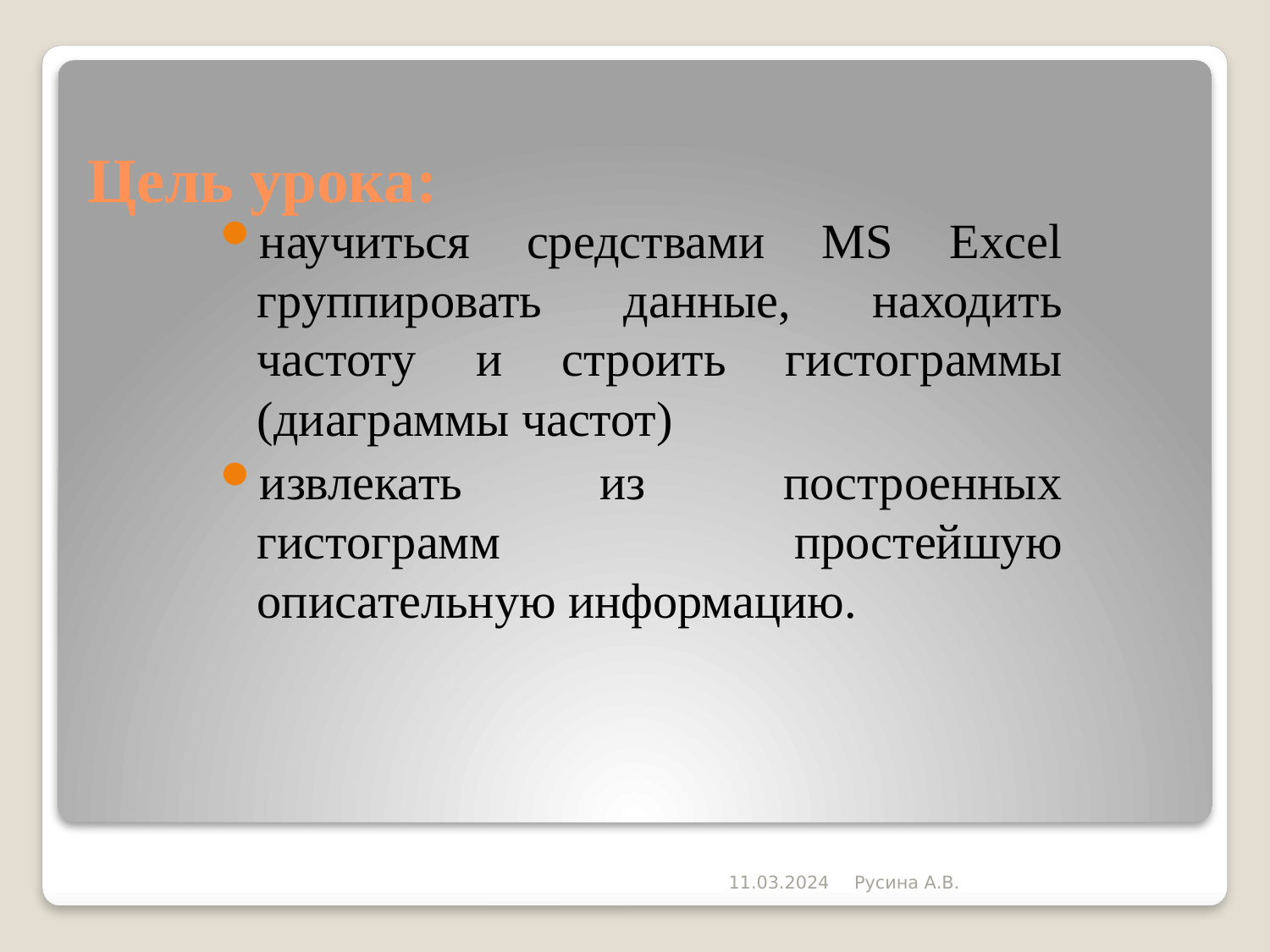

# Цель урока:
научиться средствами MS Excel группировать данные, находить частоту и строить гистограммы (диаграммы частот)
извлекать из построенных гистограмм простейшую описательную информацию.
11.03.2024
Русина А.В.